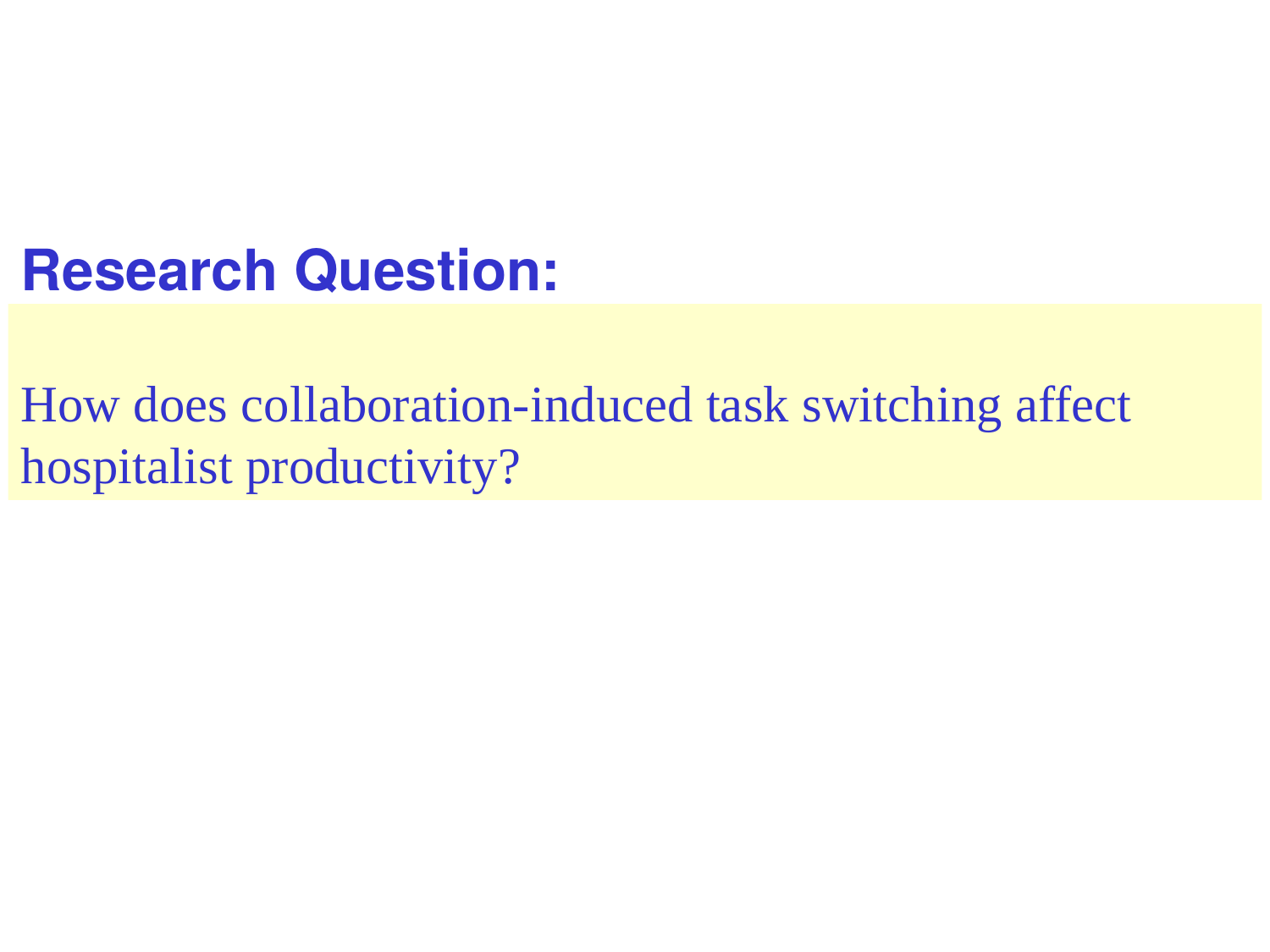

Research Question:

How does collaboration-induced task switching affect hospitalist productivity?